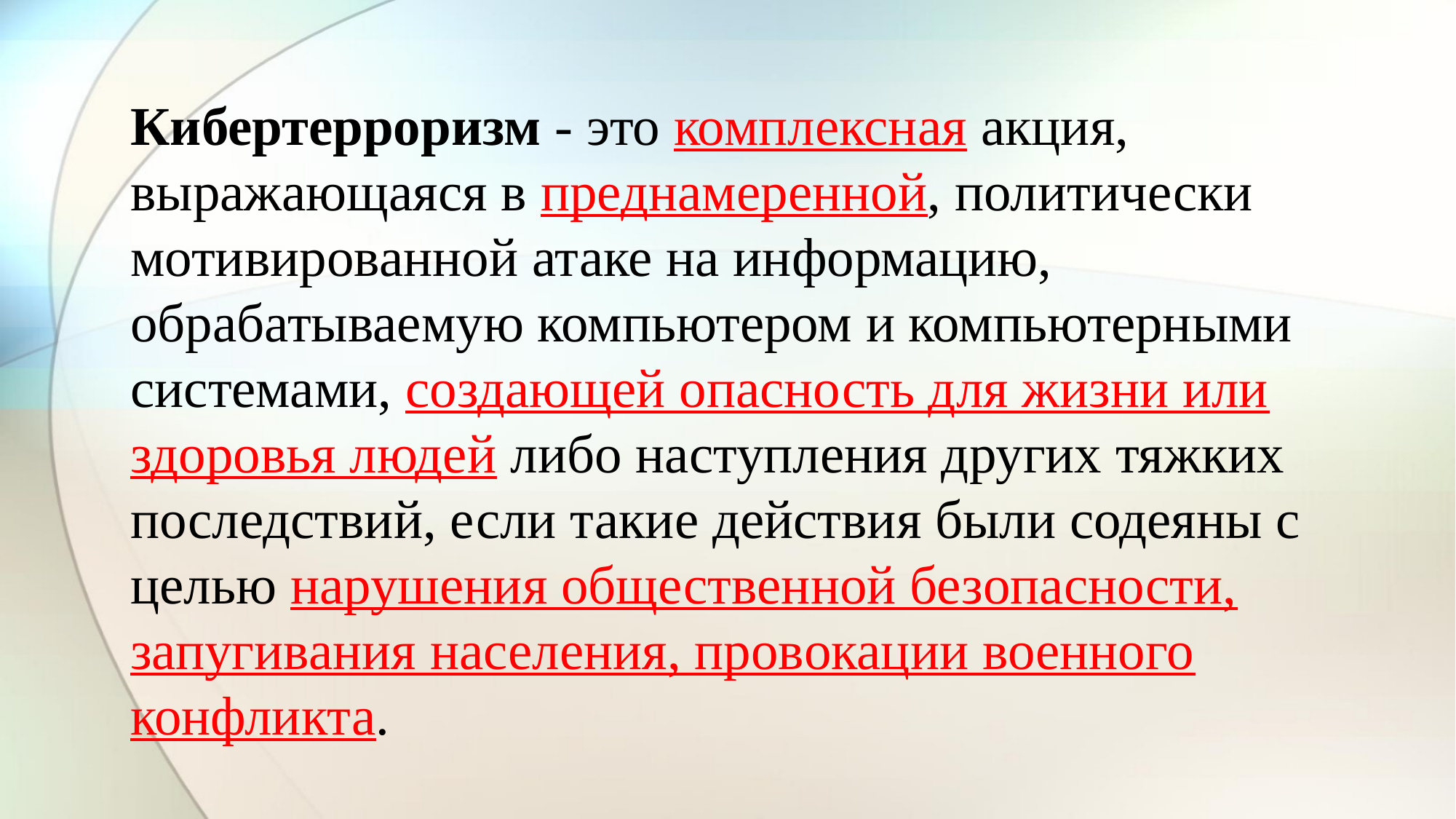

Кибертерроризм - это комплексная акция, выражающаяся в преднамеренной, политически мотивированной атаке на информацию, обрабатываемую компьютером и компьютерными системами, создающей опасность для жизни или здоровья людей либо наступления других тяжких последствий, если такие действия были содеяны с целью нарушения общественной безопасности, запугивания населения, провокации военного конфликта.